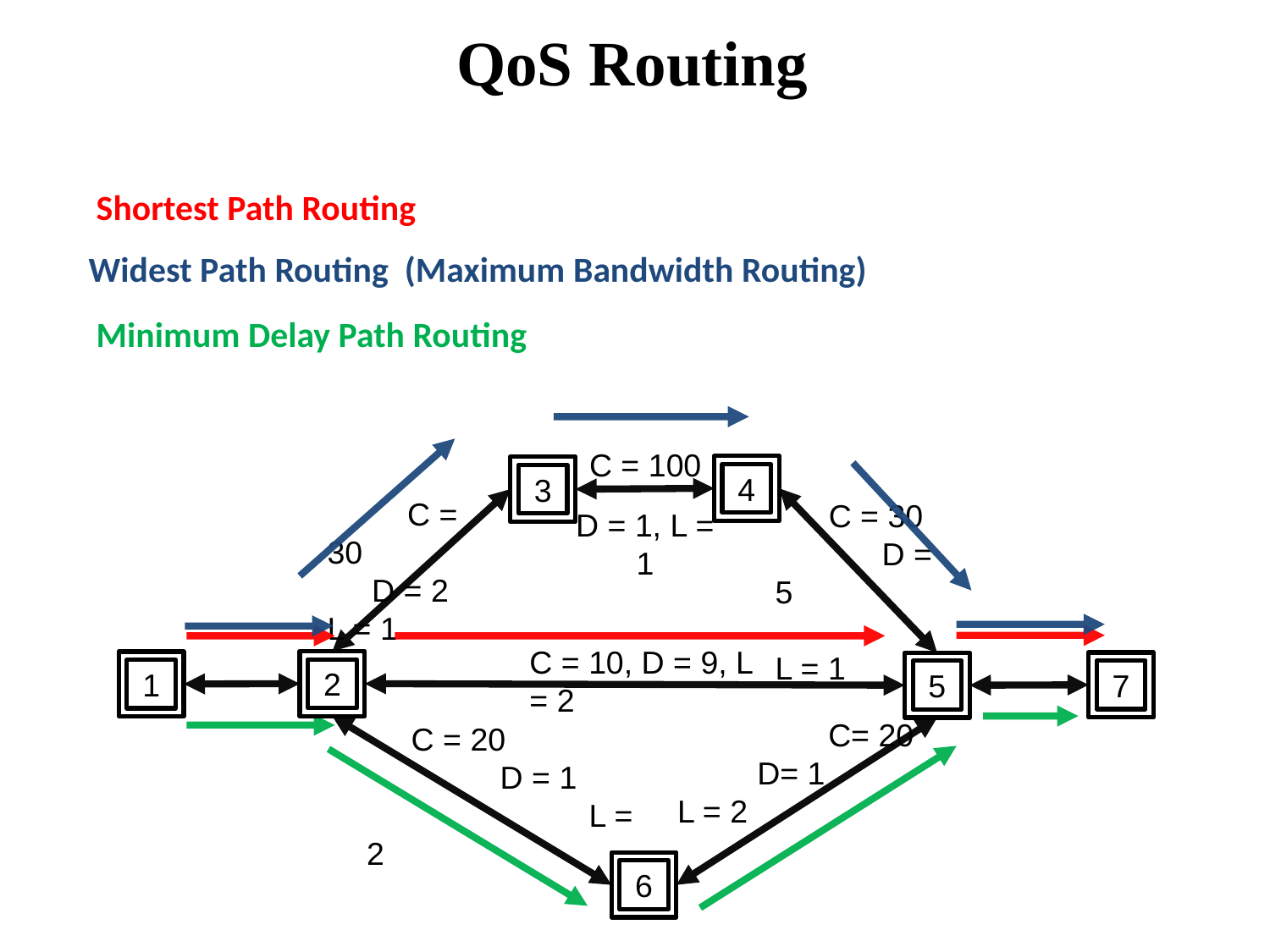

QoS Routing
Shortest Path Routing
Widest Path Routing  (Maximum Bandwidth Routing)
Minimum Delay Path Routing
C = 100

D = 1, L = 1
4
3
         C = 30
     D = 2
L = 1
      C = 30
            D = 5
                  L = 1
C = 10, D = 9, L = 2
2
1
7
5
     C = 20
               D = 1
                         L = 2
                    C= 20
            D= 1
   L = 2
6